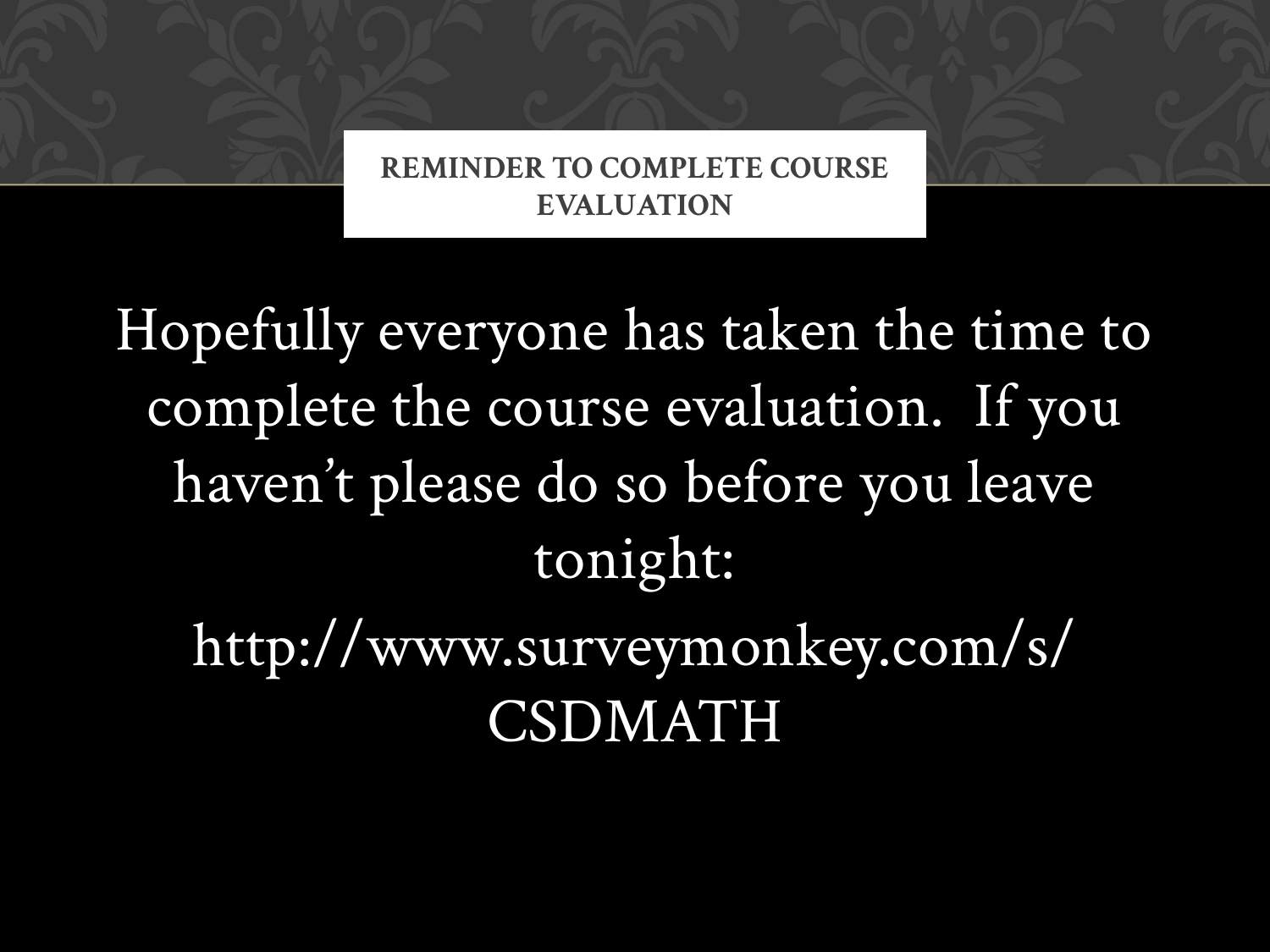

# Reminder to complete Course evaluation
Hopefully everyone has taken the time to complete the course evaluation.  If you haven’t please do so before you leave tonight:
http://www.surveymonkey.com/s/CSDMATH